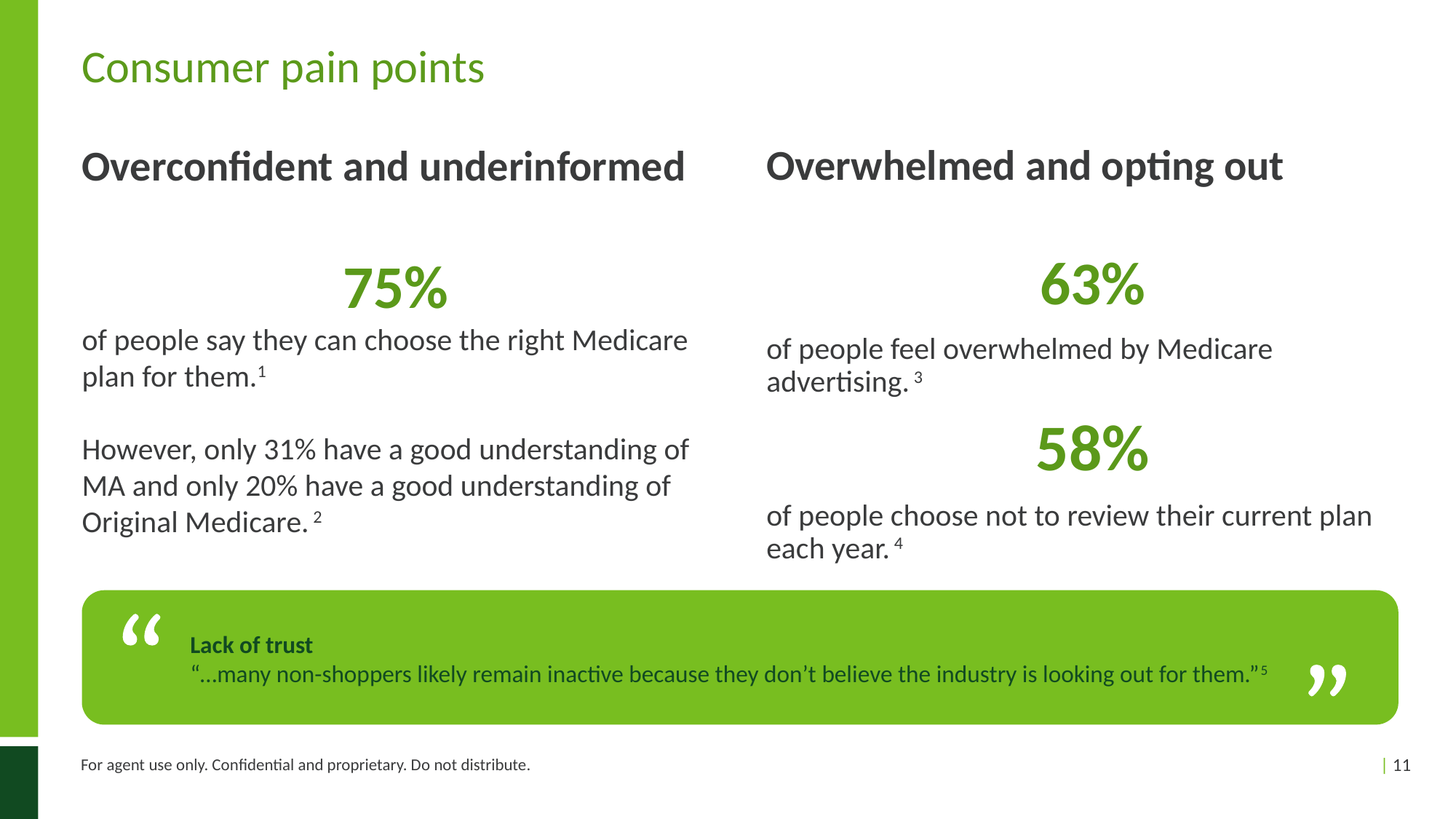

# Consumer pain points
Overconfident and underinformed

75%
of people say they can choose the right Medicare plan for them.1
However, only 31% have a good understanding of MA and only 20% have a good understanding of Original Medicare. 2
Overwhelmed and opting out

63%
of people feel overwhelmed by Medicare advertising. 3
58%
of people choose not to review their current plan each year. 4

Lack of trust
“…many non-shoppers likely remain inactive because they don’t believe the industry is looking out for them.”5